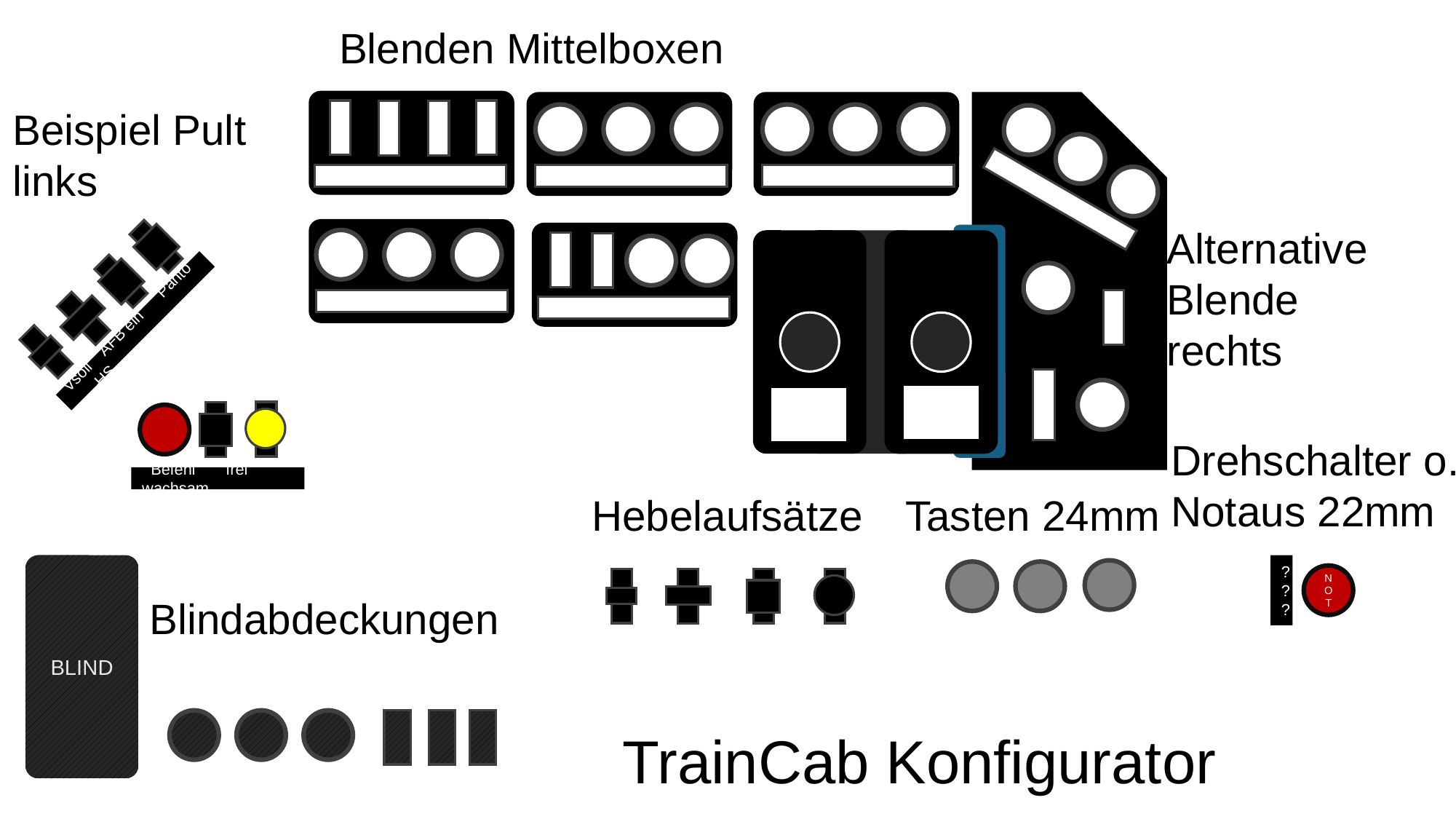

Blenden Mittelboxen

Beispiel Pult
links

Alternative
Blende
rechts

Vsoll    AFB ein      Panto        HS

Drehschalter o.
Notaus 22mm
  Befehl       frei      wachsam
Hebelaufsätze
Tasten 24mm
BLIND

NOT

???
Blindabdeckungen

TrainCab Konfigurator